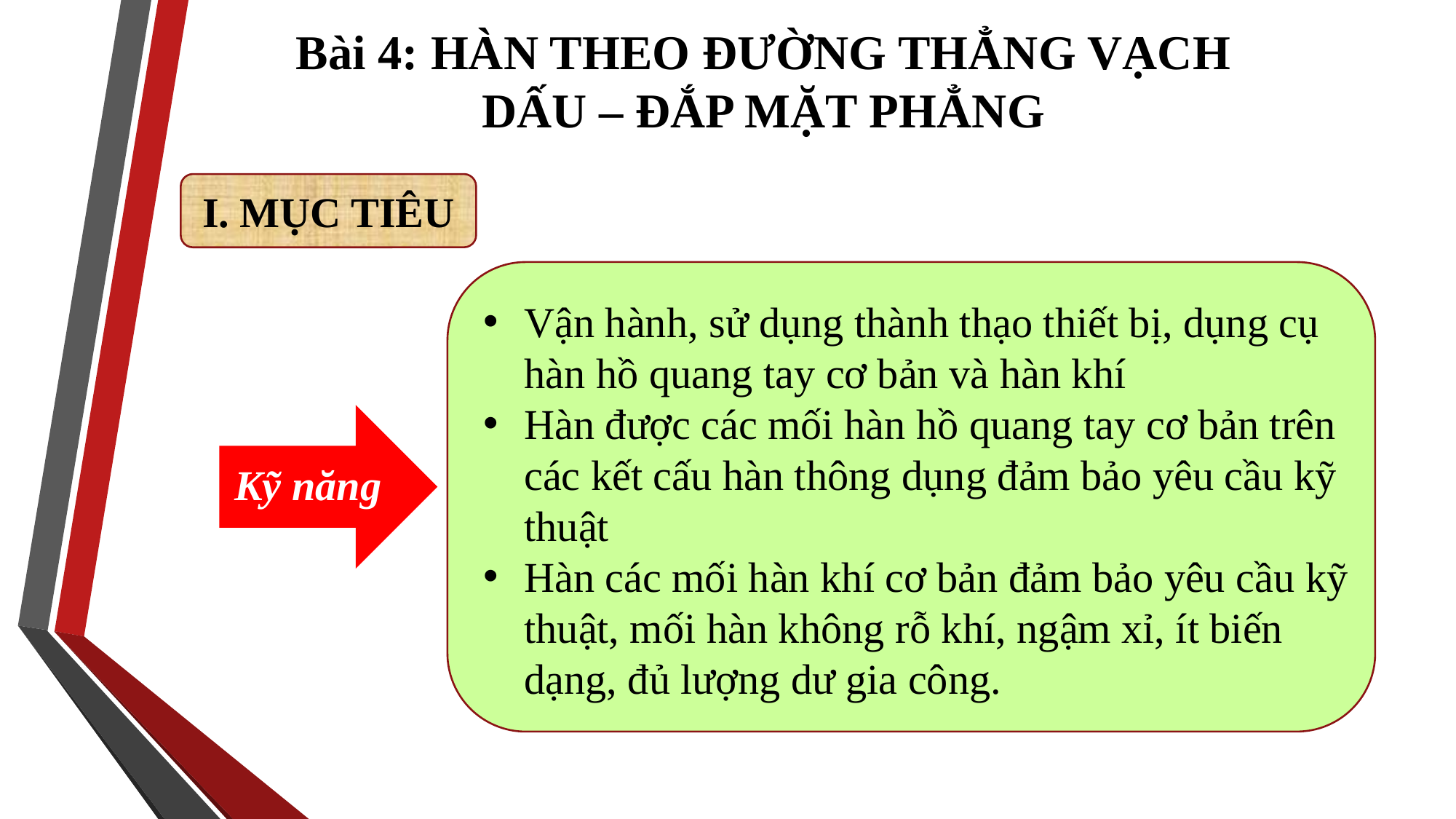

Bài 4: HÀN THEO ĐƯỜNG THẲNG VẠCH DẤU – ĐẮP MẶT PHẲNG
I. MỤC TIÊU
Vận hành, sử dụng thành thạo thiết bị, dụng cụ hàn hồ quang tay cơ bản và hàn khí
Hàn được các mối hàn hồ quang tay cơ bản trên các kết cấu hàn thông dụng đảm bảo yêu cầu kỹ thuật
Hàn các mối hàn khí cơ bản đảm bảo yêu cầu kỹ thuật, mối hàn không rỗ khí, ngậm xỉ, ít biến dạng, đủ lượng dư gia công.

Kỹ năng